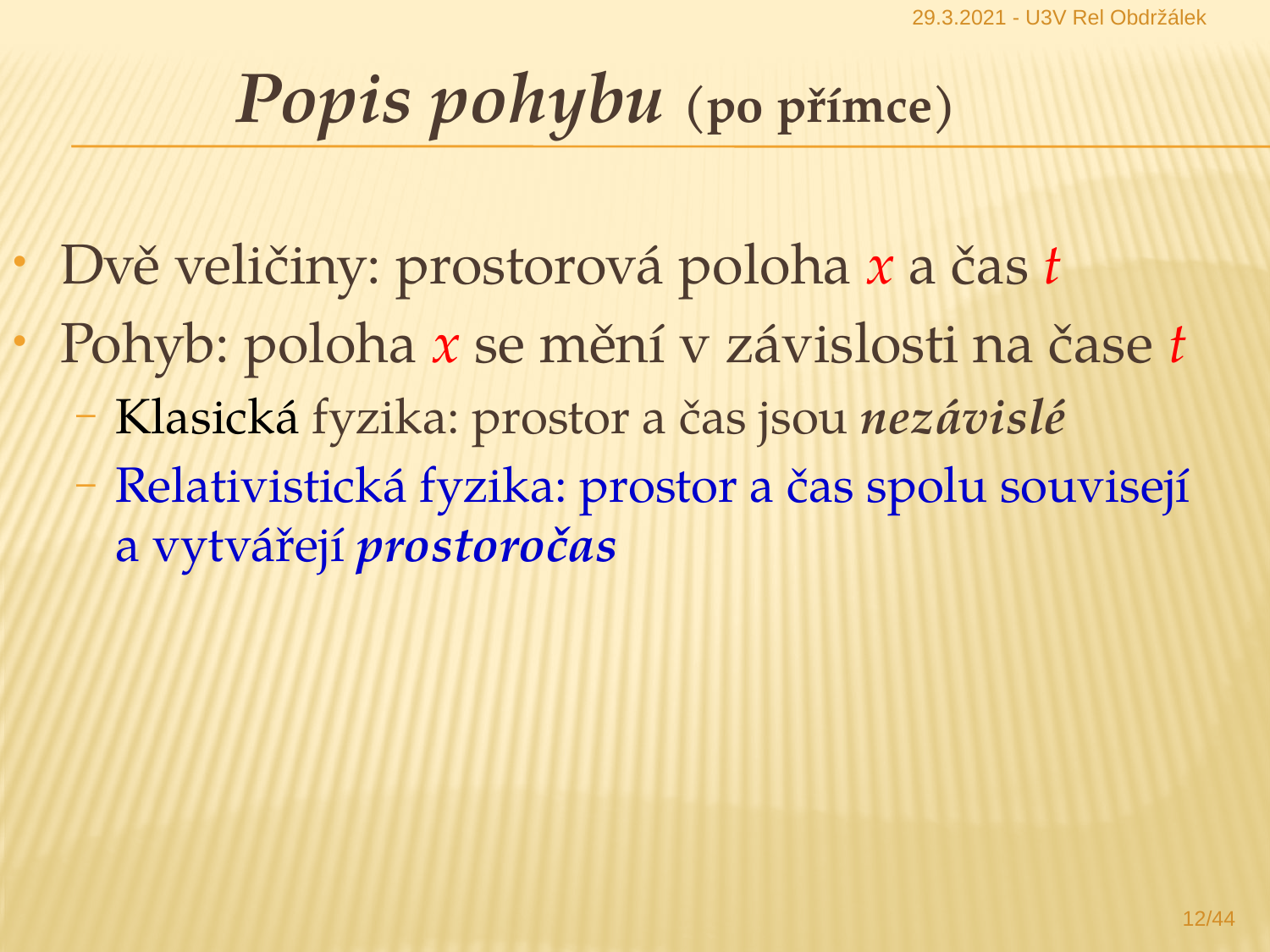

29.3.2021 - U3V Rel Obdržálek
Popis pohybu (po přímce)
Dvě veličiny: prostorová poloha x a čas t
Pohyb: poloha x se mění v závislosti na čase t
Klasická fyzika: prostor a čas jsou nezávislé
Relativistická fyzika: prostor a čas spolu souvisejí a vytvářejí prostoročas
12/44